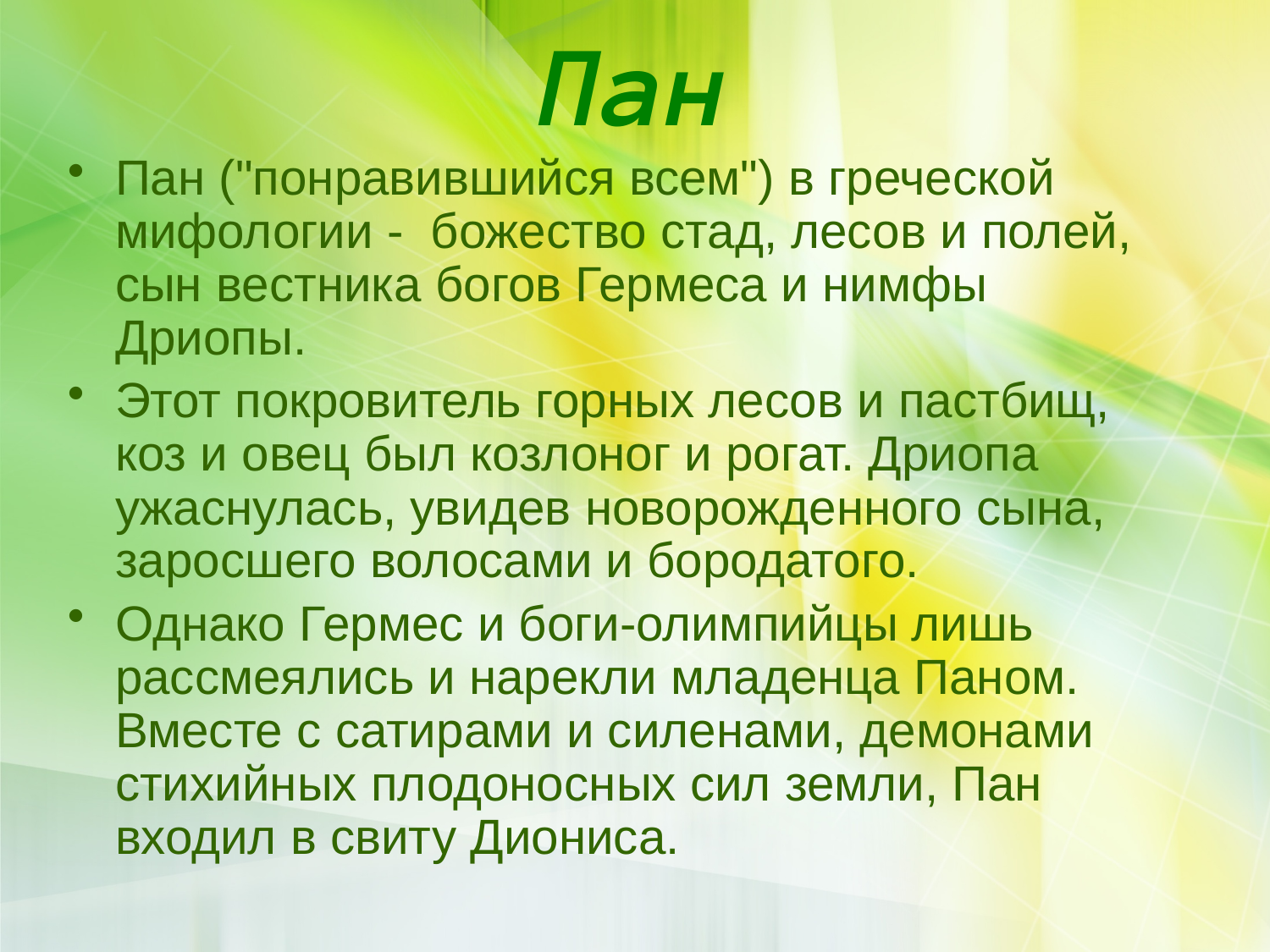

# Пан
Пан ("понравившийся всем") в греческой мифологии -  божество стад, лесов и полей, сын вестника богов Гермеса и нимфы Дриопы.
Этот покровитель горных лесов и пастбищ, коз и овец был козлоног и рогат. Дриопа ужаснулась, увидев новорожденного сына, заросшего волосами и бородатого.
Однако Гермес и боги-олимпийцы лишь рассмеялись и нарекли младенца Паном. Вместе с сатирами и силенами, демонами стихийных плодоносных сил земли, Пан входил в свиту Диониса.